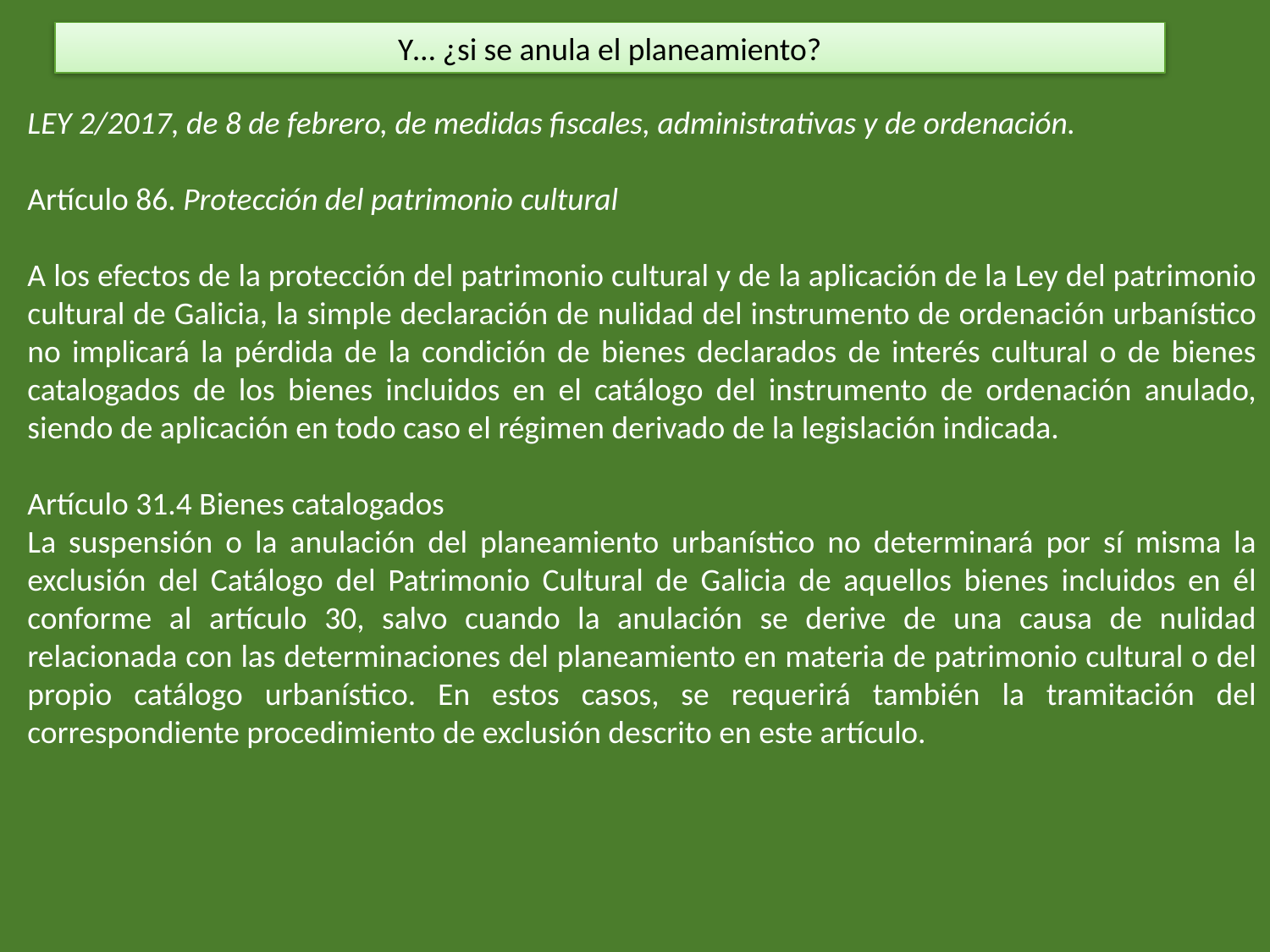

Y… ¿si se anula el planeamiento?
LEY 2/2017, de 8 de febrero, de medidas fiscales, administrativas y de ordenación.

Artículo 86. Protección del patrimonio cultural

A los efectos de la protección del patrimonio cultural y de la aplicación de la Ley del patrimonio cultural de Galicia, la simple declaración de nulidad del instrumento de ordenación urbanístico no implicará la pérdida de la condición de bienes declarados de interés cultural o de bienes catalogados de los bienes incluidos en el catálogo del instrumento de ordenación anulado, siendo de aplicación en todo caso el régimen derivado de la legislación indicada.

Artículo 31.4 Bienes catalogados
La suspensión o la anulación del planeamiento urbanístico no determinará por sí misma la exclusión del Catálogo del Patrimonio Cultural de Galicia de aquellos bienes incluidos en él conforme al artículo 30, salvo cuando la anulación se derive de una causa de nulidad relacionada con las determinaciones del planeamiento en materia de patrimonio cultural o del propio catálogo urbanístico. En estos casos, se requerirá también la tramitación del correspondiente procedimiento de exclusión descrito en este artículo.